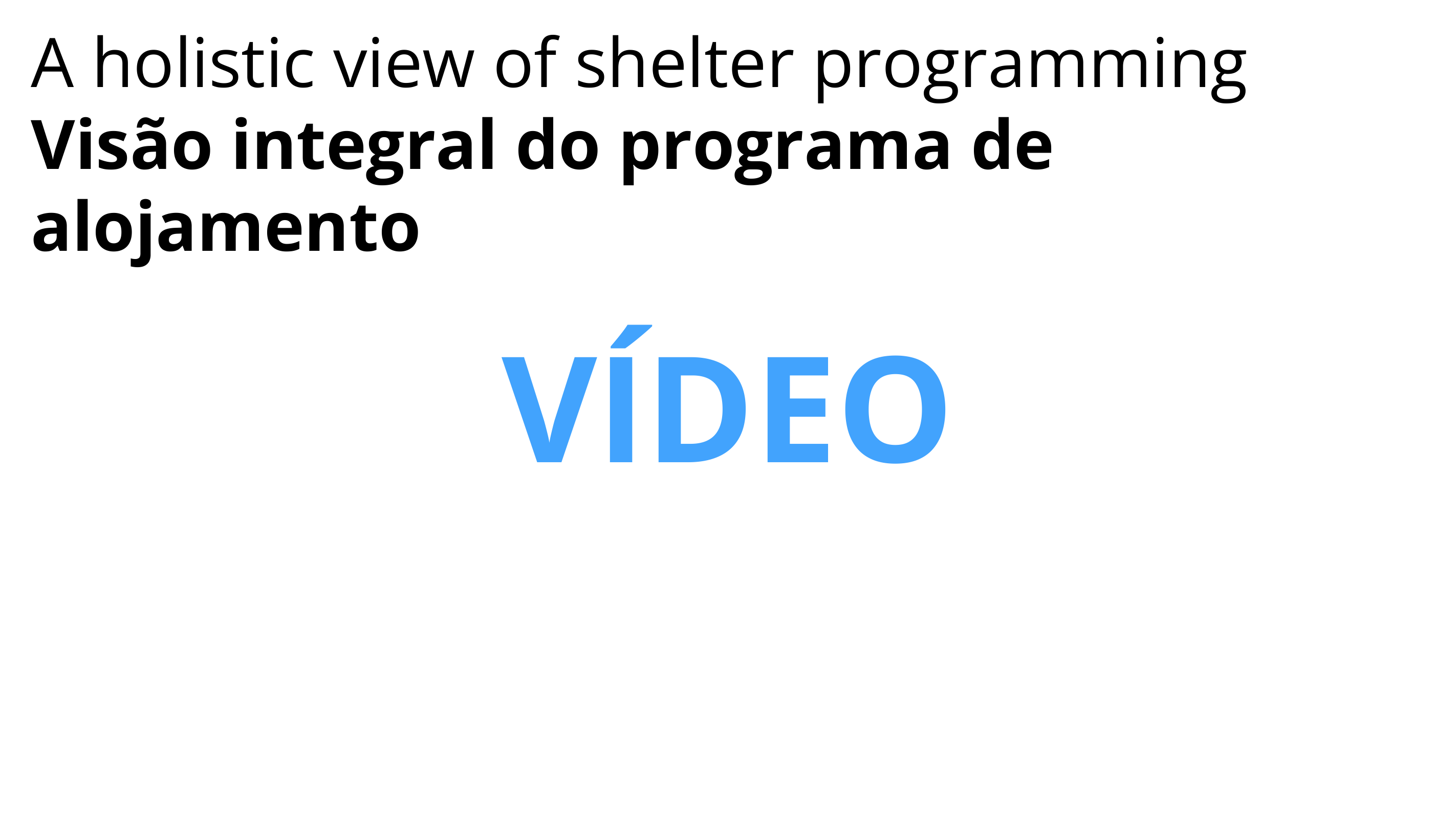

# A holistic view of shelter programming Visão integral do programa de alojamento
VÍDEO